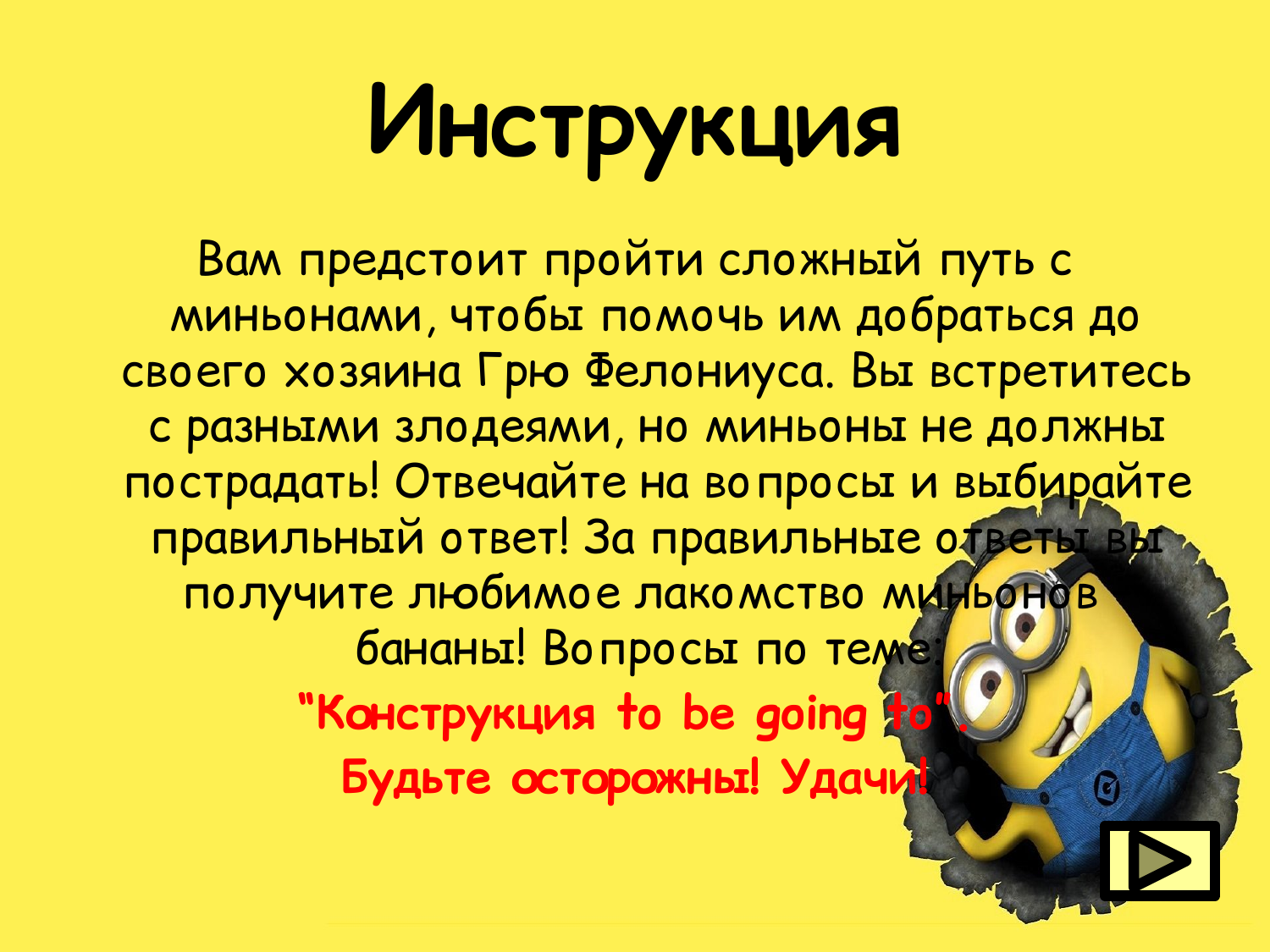

# Инструкция
Вам предстоит пройти сложный путь с миньонами, чтобы помочь им добраться до своего хозяина Грю Фелониуса. Вы встретитесь с разными злодеями, но миньоны не должны пострадать! Отвечайте на вопросы и выбирайте правильный ответ! За правильные ответы вы получите любимое лакомство миньонов – бананы! Вопросы по теме:
“Конструкция to be going to”.
Будьте осторожны! Удачи!